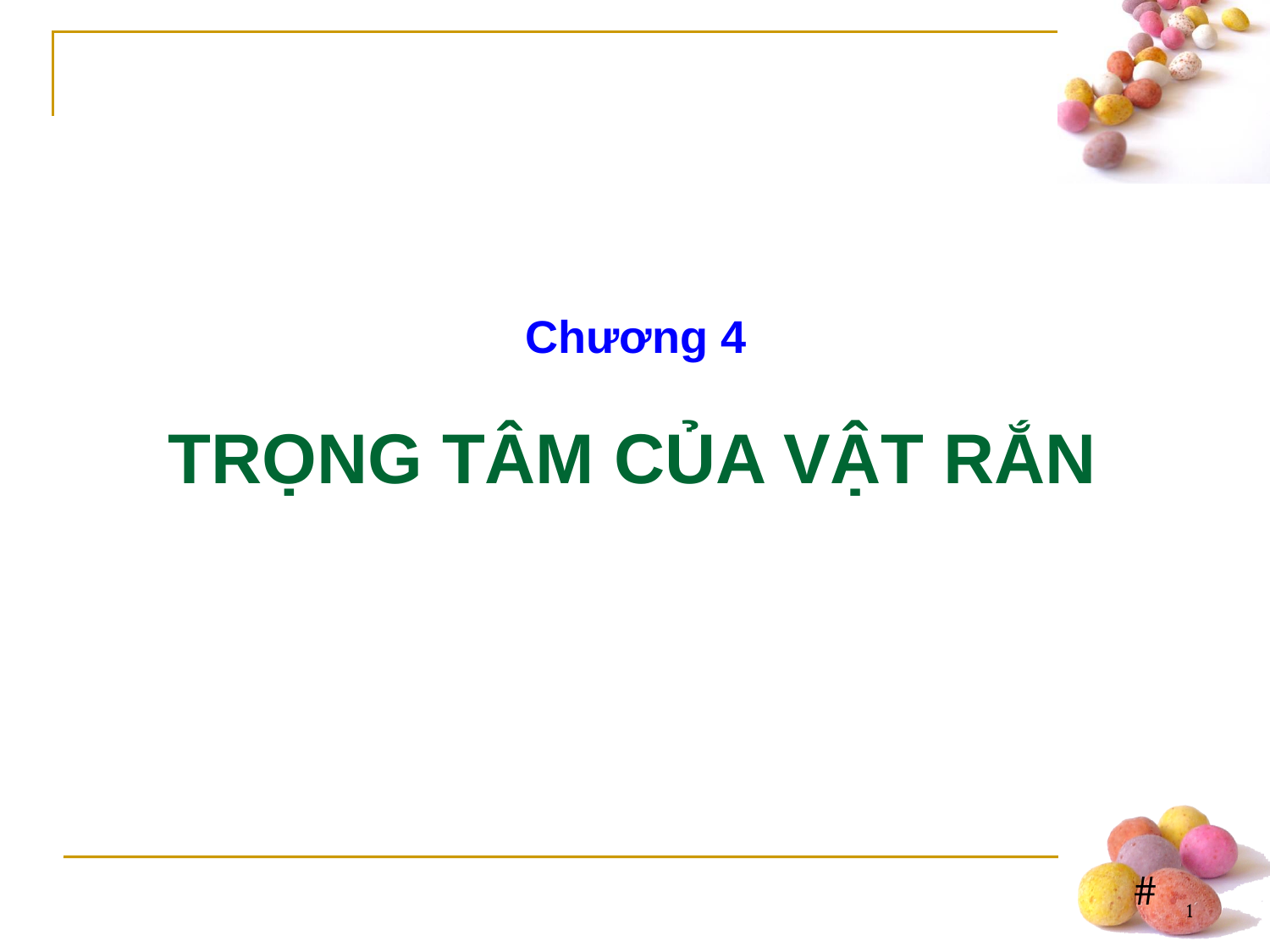

Chương 4

TRỌNG TÂM CỦA VẬT RẮN
1